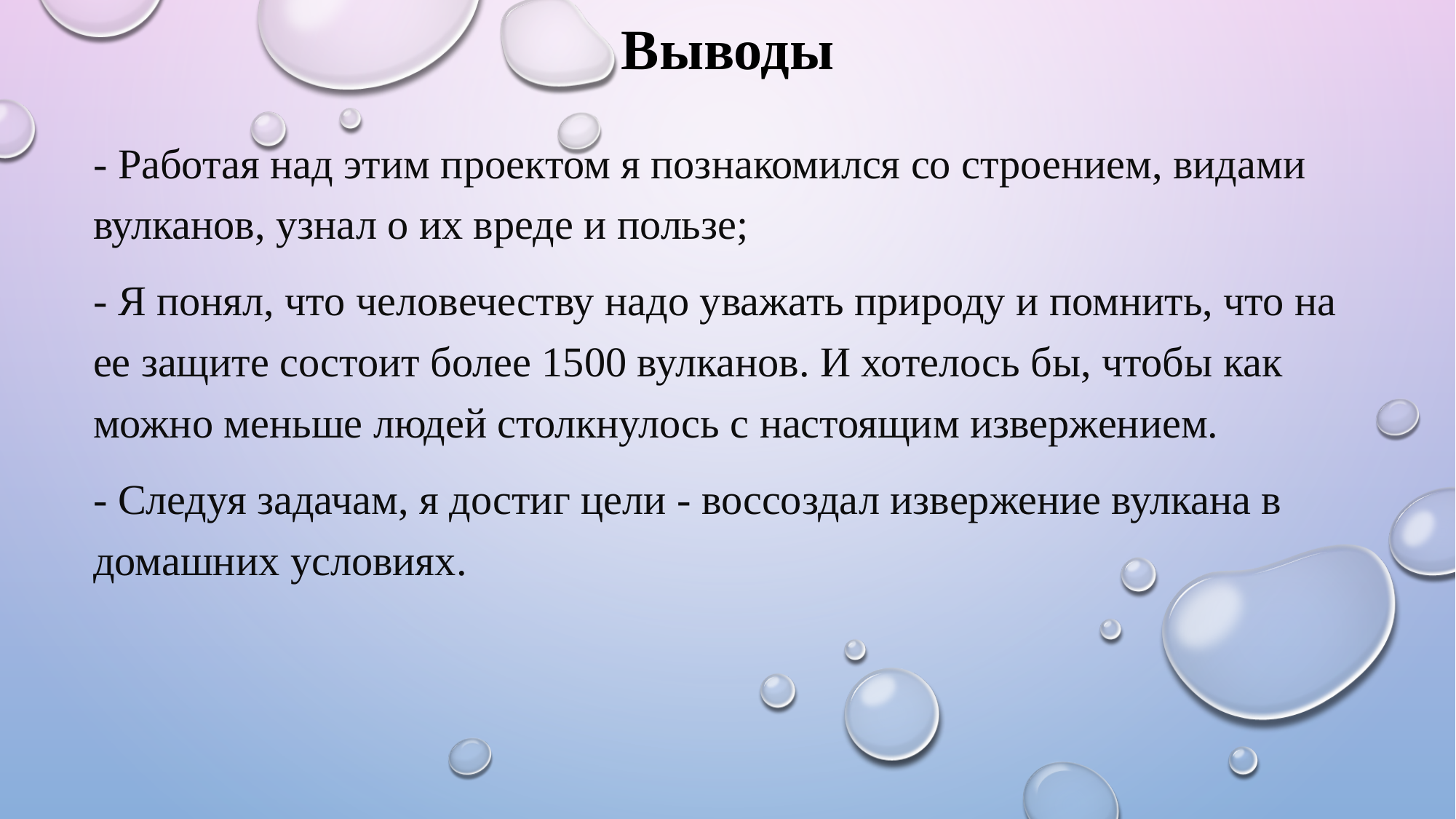

# Выводы
- Работая над этим проектом я познакомился со строением, видами вулканов, узнал о их вреде и пользе;
- Я понял, что человечеству надо уважать природу и помнить, что на ее защите состоит более 1500 вулканов. И хотелось бы, чтобы как можно меньше людей столкнулось с настоящим извержением.
- Следуя задачам, я достиг цели - воссоздал извержение вулкана в домашних условиях.